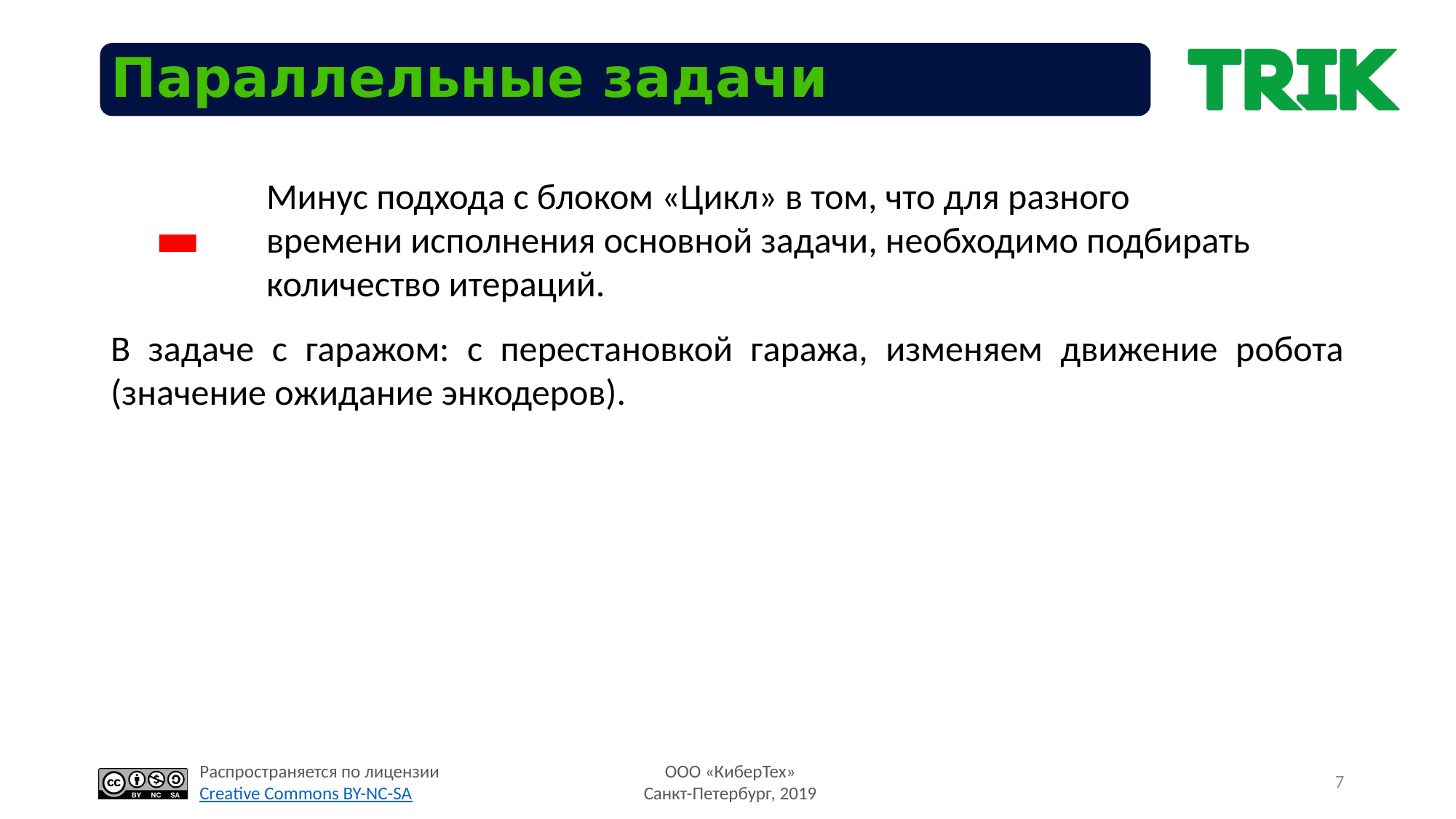

# Параллельные задачи
-
Минус подхода с блоком «Цикл» в том, что для разного времени исполнения основной задачи, необходимо подбирать количество итераций.
В задаче с гаражом: с перестановкой гаража, изменяем движение робота (значение ожидание энкодеров).
7